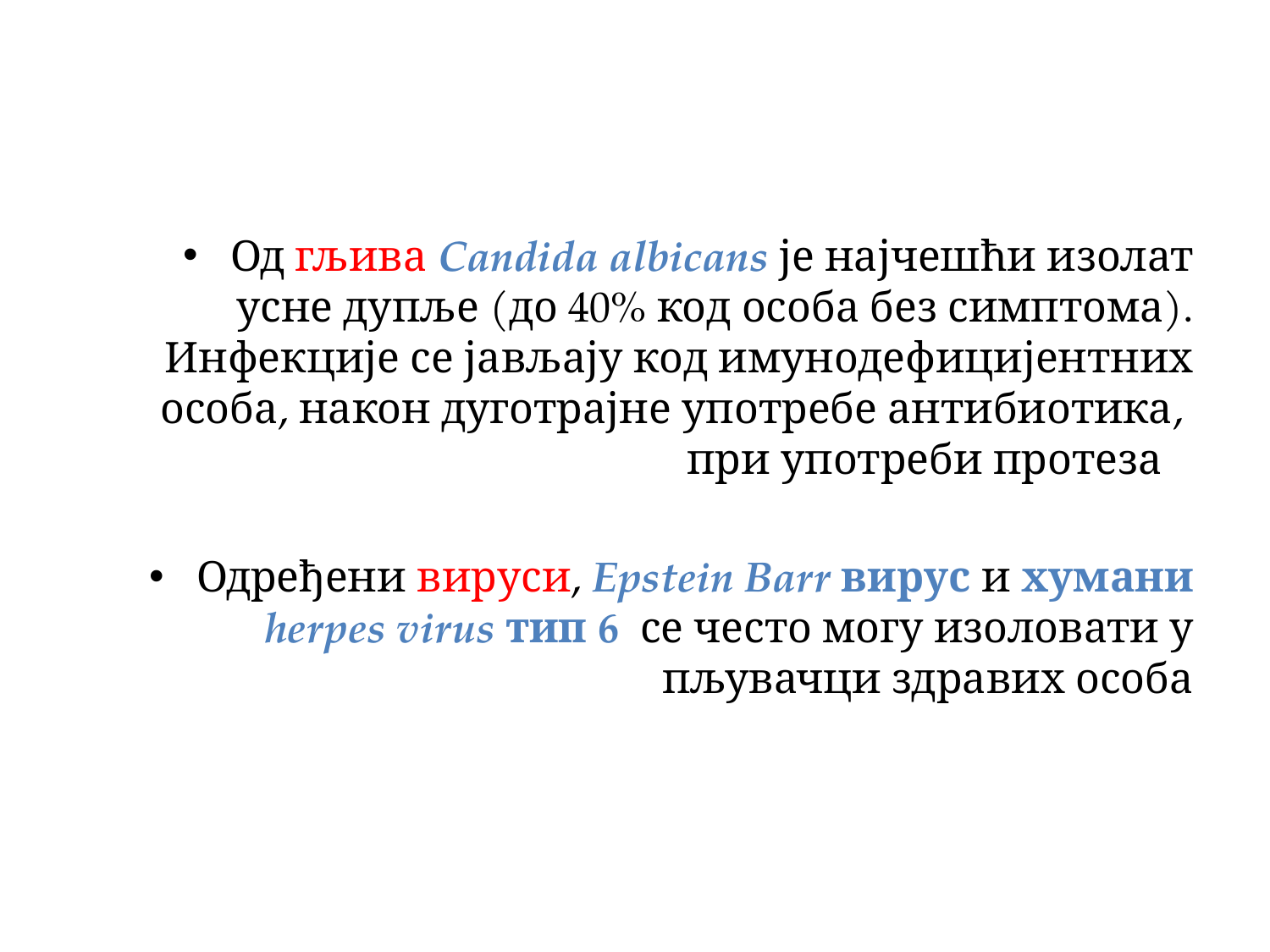

Од гљива Candida albicans је најчешћи изолат усне дупље (до 40% код особа без симптома). Инфекције се јављају код имунодефицијентних особа, након дуготрајне употребе антибиотика,  при употреби протеза

Одређени вируси, Epstein Barr вирус и хумани herpes virus тип 6  се често могу изоловати у пљувачци здравих особа